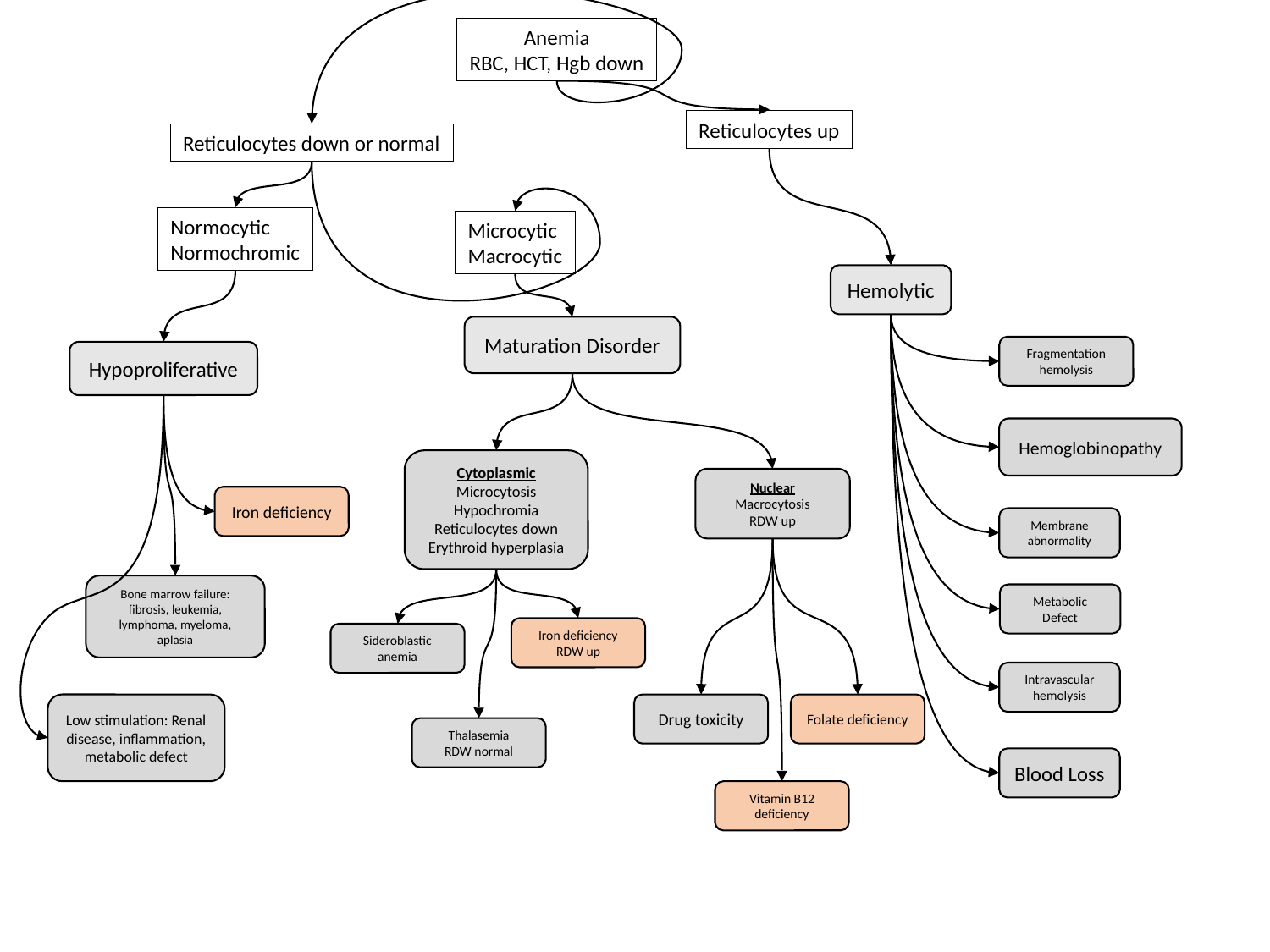

Anemia
RBC, HCT, Hgb down
Reticulocytes up
Reticulocytes down or normal
Normocytic
Normochromic
Microcytic
Macrocytic
Hemolytic
Maturation Disorder
Fragmentation hemolysis
Hypoproliferative
Hemoglobinopathy
Cytoplasmic
Microcytosis
Hypochromia
Reticulocytes down
Erythroid hyperplasia
Nuclear
Macrocytosis
RDW up
Iron deficiency
Membrane abnormality
Bone marrow failure: fibrosis, leukemia, lymphoma, myeloma, aplasia
Metabolic Defect
Iron deficiency
RDW up
Sideroblastic anemia
Intravascular hemolysis
Low stimulation: Renal disease, inflammation, metabolic defect
Drug toxicity
Folate deficiency
Thalasemia
RDW normal
Blood Loss
Vitamin B12 deficiency